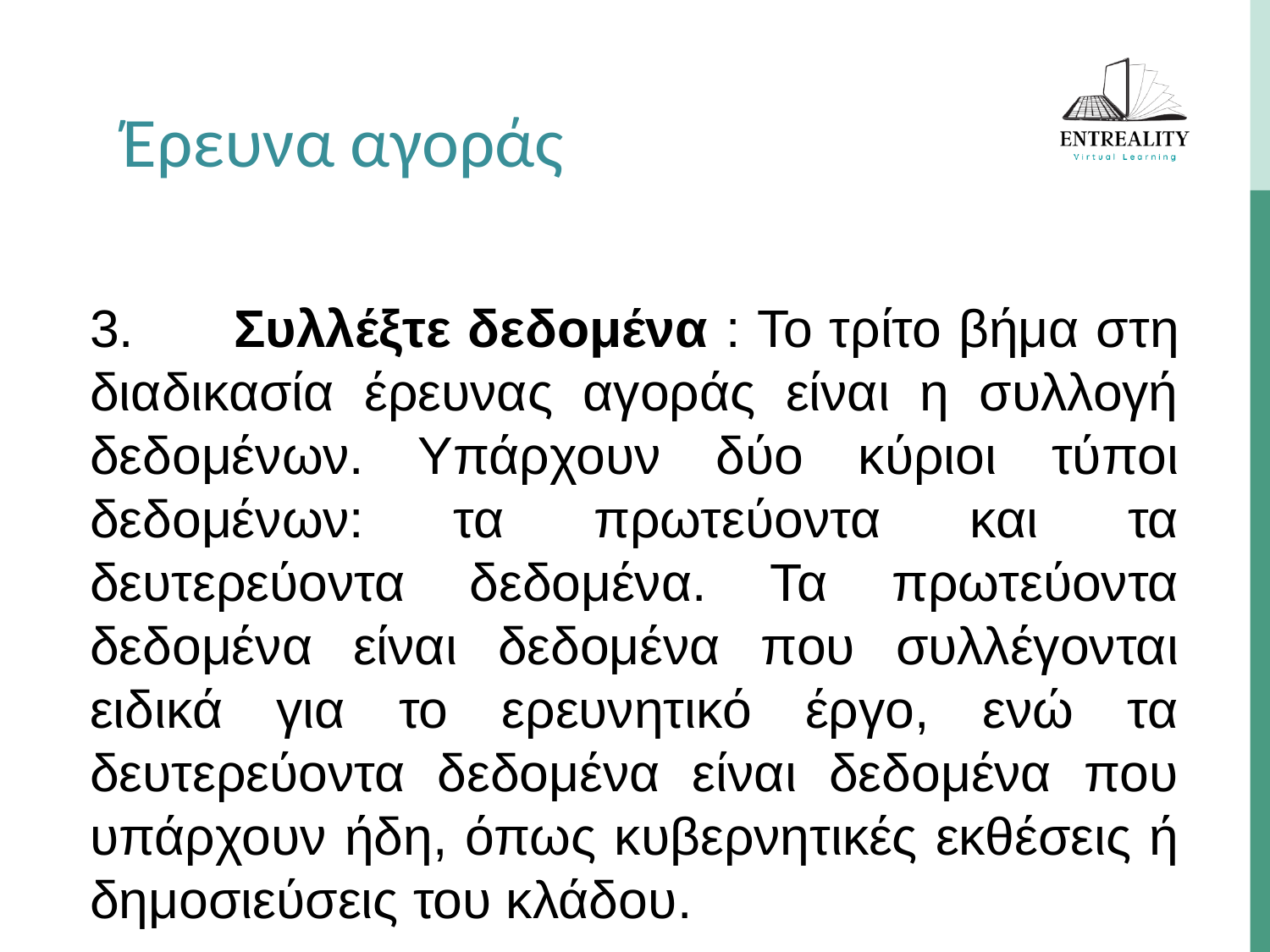

Έρευνα αγοράς
3.	 Συλλέξτε δεδομένα : Το τρίτο βήμα στη διαδικασία έρευνας αγοράς είναι η συλλογή δεδομένων. Υπάρχουν δύο κύριοι τύποι δεδομένων: τα πρωτεύοντα και τα δευτερεύοντα δεδομένα. Τα πρωτεύοντα δεδομένα είναι δεδομένα που συλλέγονται ειδικά για το ερευνητικό έργο, ενώ τα δευτερεύοντα δεδομένα είναι δεδομένα που υπάρχουν ήδη, όπως κυβερνητικές εκθέσεις ή δημοσιεύσεις του κλάδου.